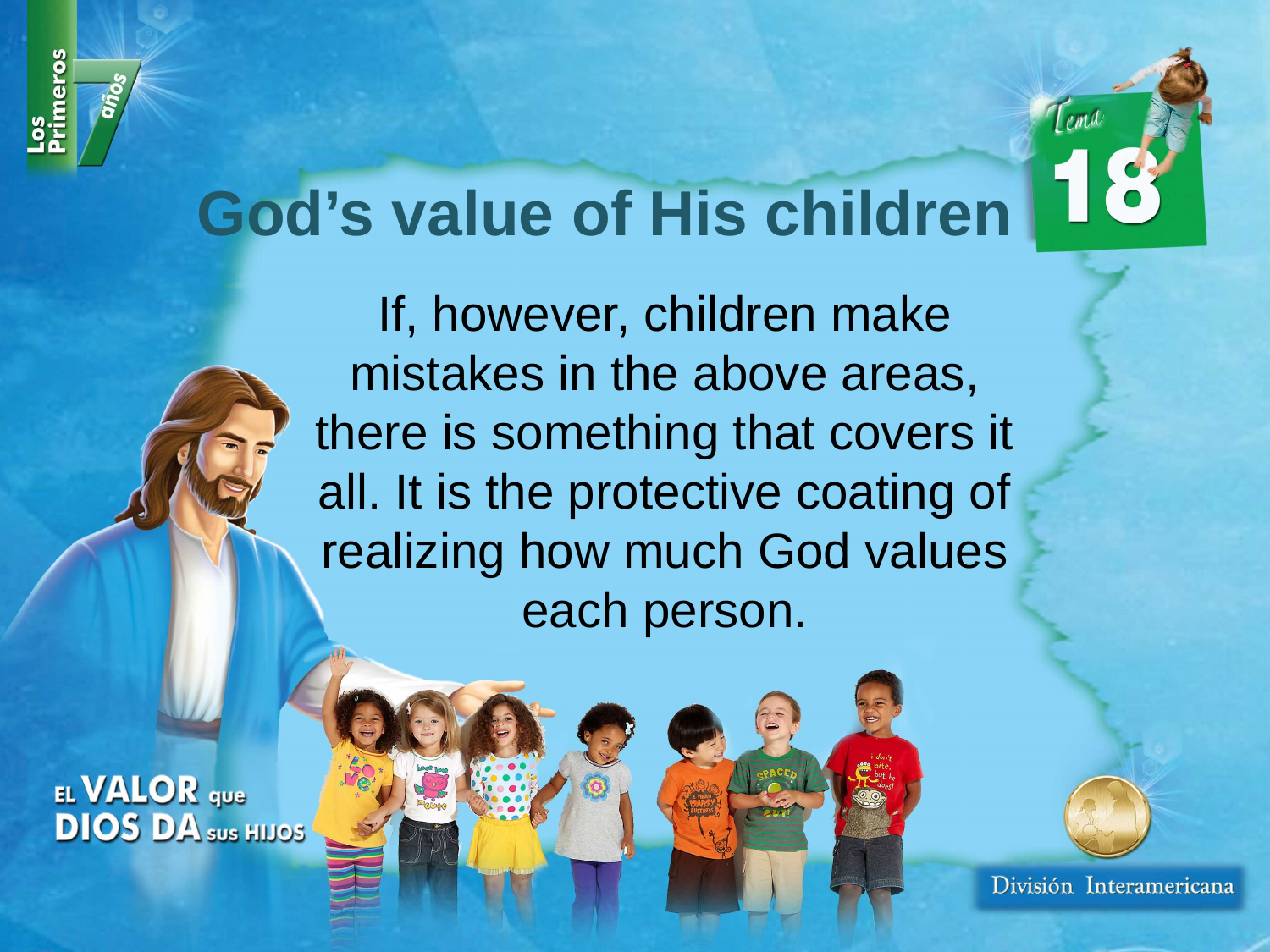

God’s value of His children
If, however, children make mistakes in the above areas, there is something that covers it all. It is the protective coating of realizing how much God values each person.